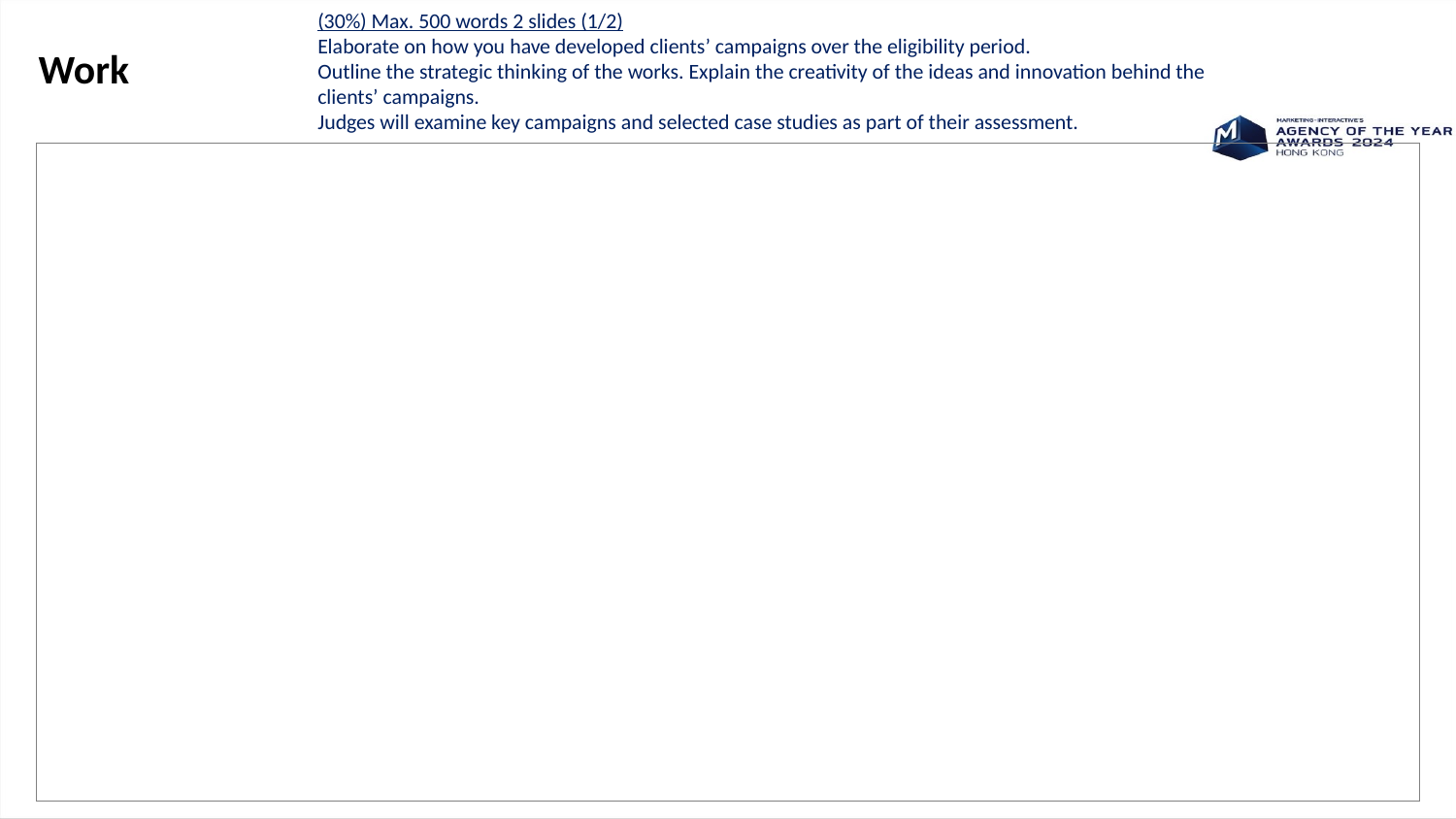

Work
(30%) Max. 500 words 2 slides (1/2)
Elaborate on how you have developed clients’ campaigns over the eligibility period.
Outline the strategic thinking of the works. Explain the creativity of the ideas and innovation behind the clients’ campaigns.
Judges will examine key campaigns and selected case studies as part of their assessment.
|  |
| --- |